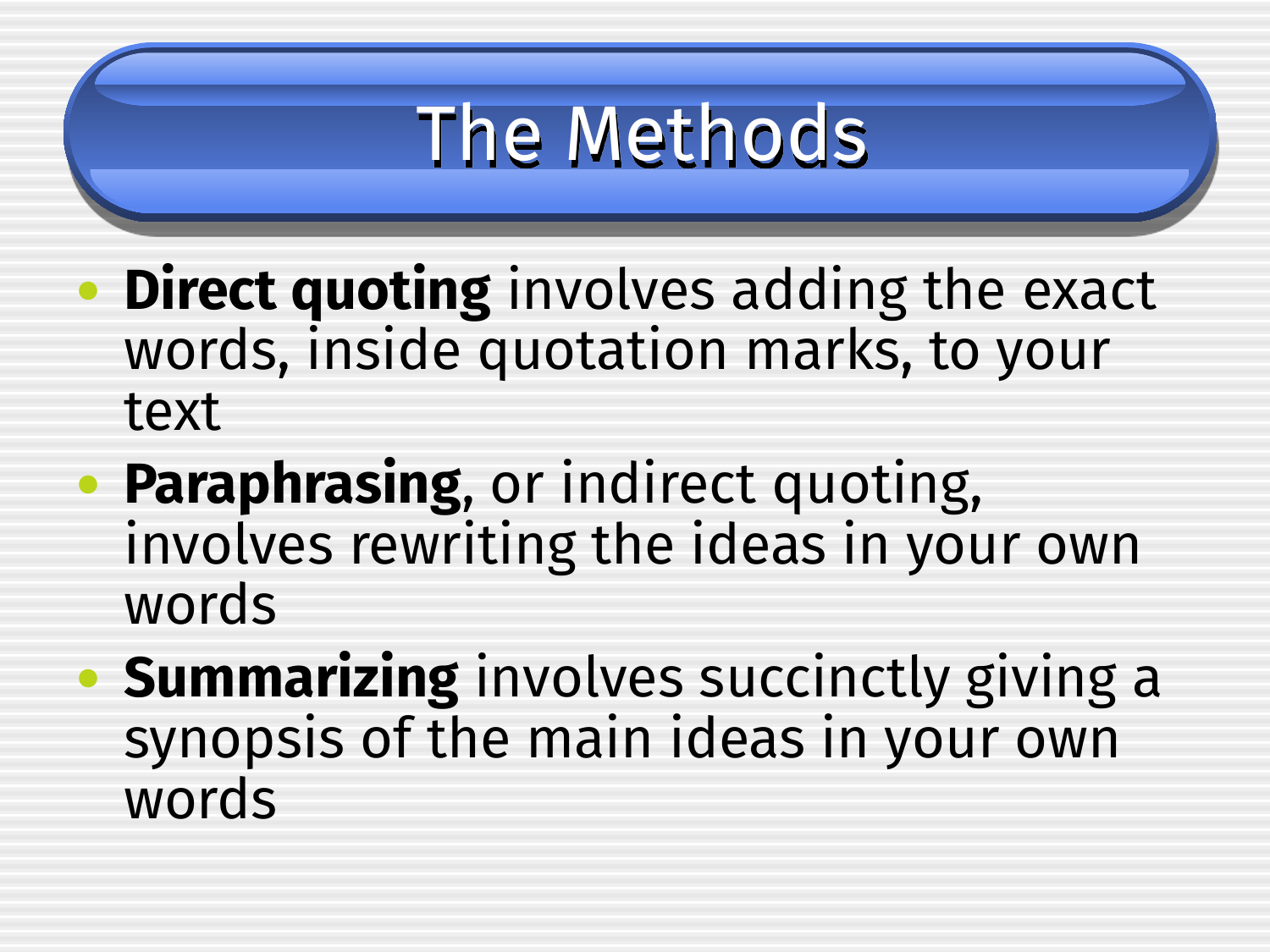

# The Methods
Direct quoting involves adding the exact words, inside quotation marks, to your text
Paraphrasing, or indirect quoting, involves rewriting the ideas in your own words
Summarizing involves succinctly giving a synopsis of the main ideas in your own words